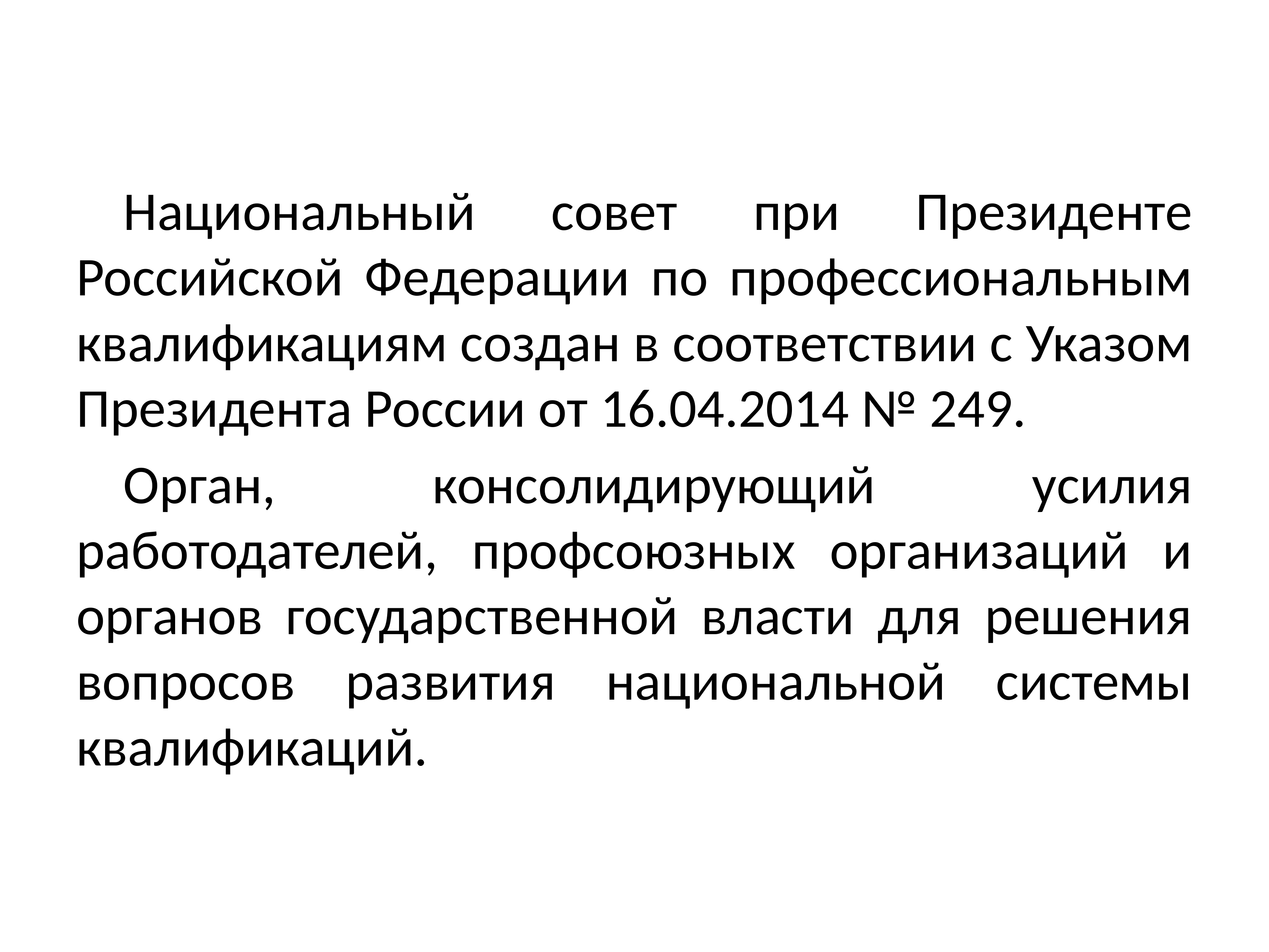

Национальный совет при Президенте Российской Федерации по профессиональным квалификациям создан в соответствии с Указом Президента России от 16.04.2014 № 249.
Орган, консолидирующий усилия работодателей, профсоюзных организаций и органов государственной власти для решения вопросов развития национальной системы квалификаций.